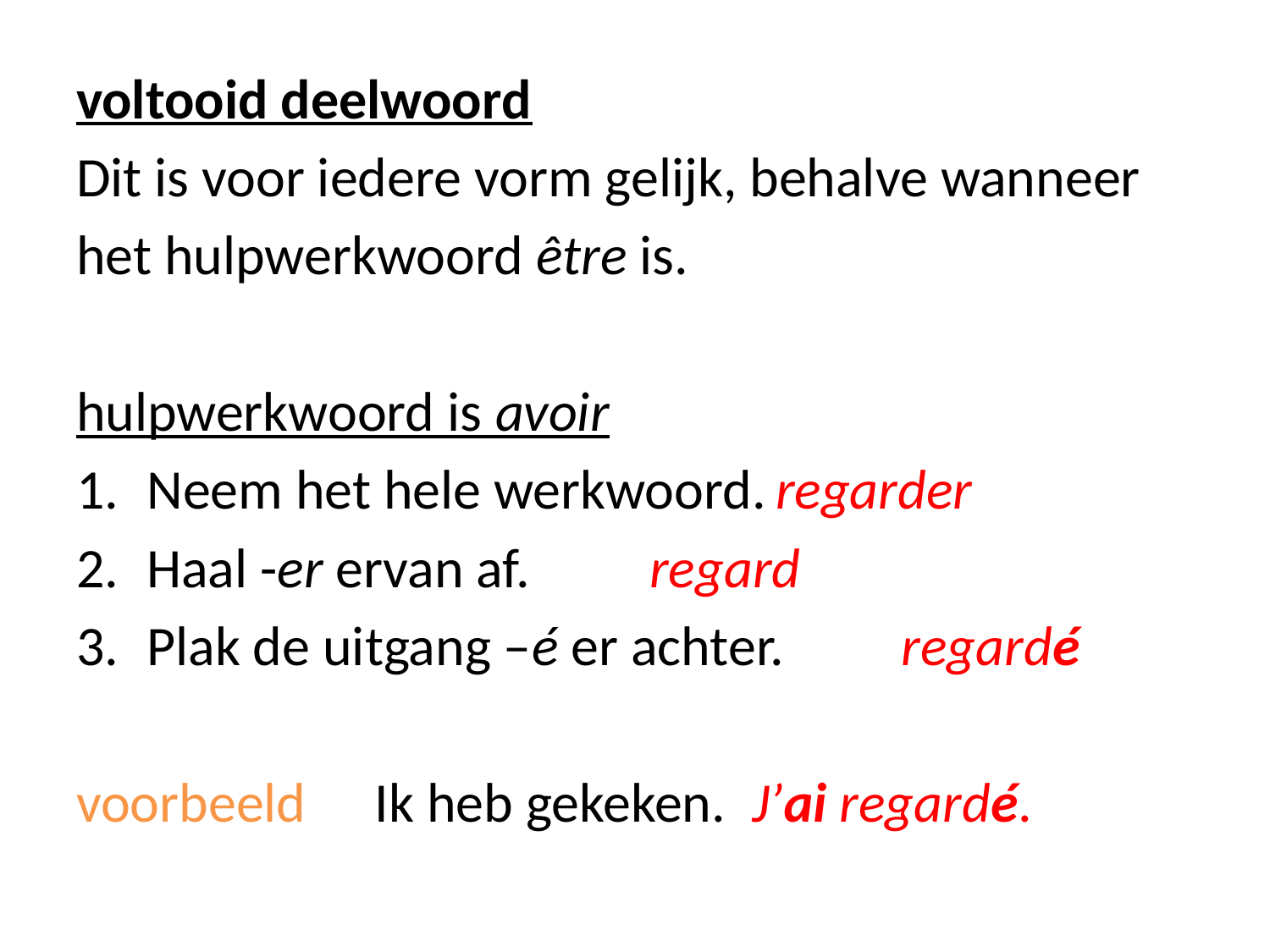

voltooid deelwoord
Dit is voor iedere vorm gelijk, behalve wanneer
het hulpwerkwoord être is.

hulpwerkwoord is avoir
Neem het hele werkwoord.		regarder
Haal -er ervan af.				regard
Plak de uitgang –é er achter.		regardé

voorbeeld		Ik heb gekeken.	J’ai regardé.